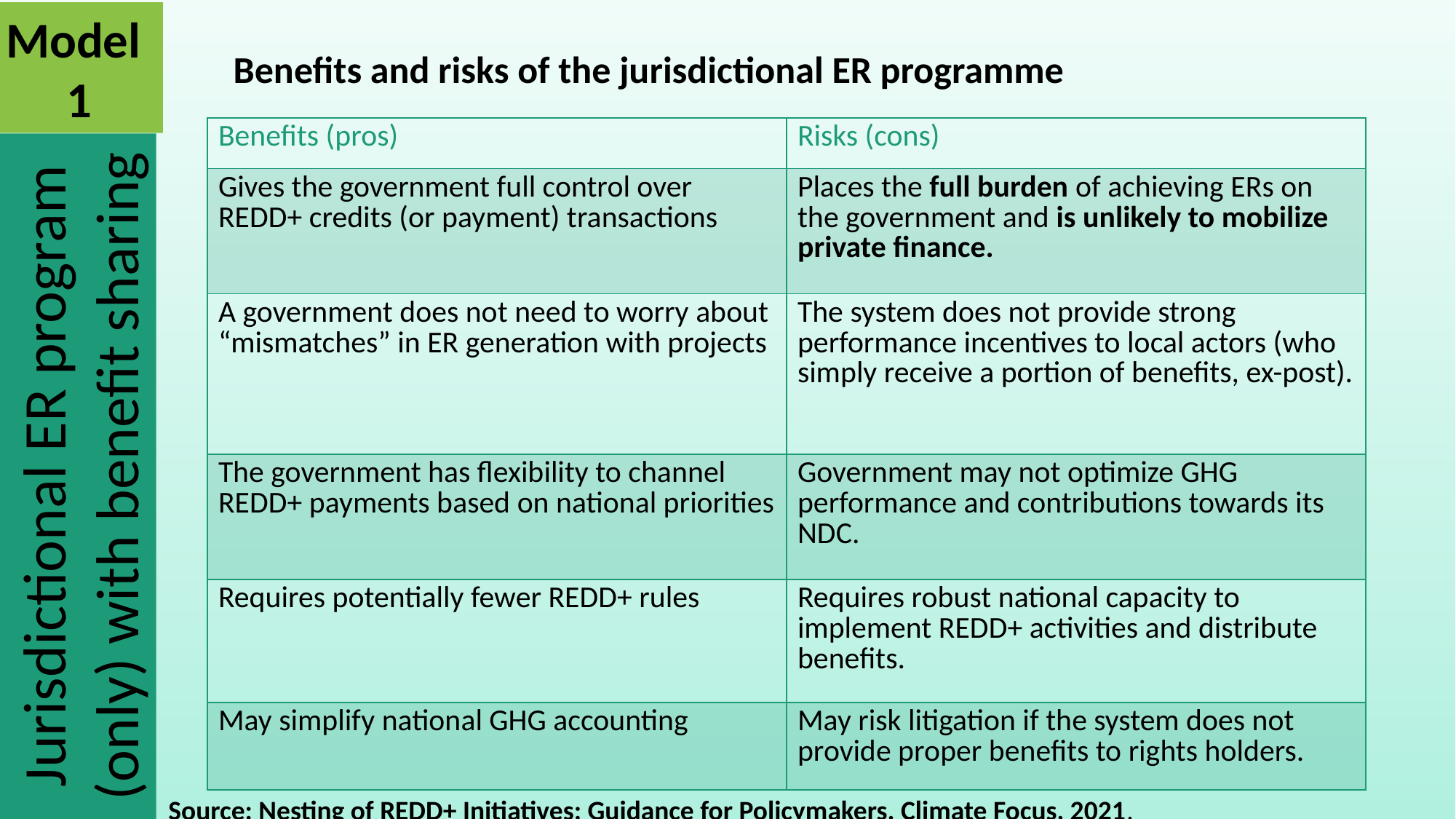

Model
1
Benefits and risks of the jurisdictional ER programme
| Benefits (pros) | Risks (cons) |
| --- | --- |
| Gives the government full control over REDD+ credits (or payment) transactions | Places the full burden of achieving ERs on the government and is unlikely to mobilize private finance. |
| A government does not need to worry about “mismatches” in ER generation with projects | The system does not provide strong performance incentives to local actors (who simply receive a portion of benefits, ex-post). |
| The government has flexibility to channel REDD+ payments based on national priorities | Government may not optimize GHG performance and contributions towards its NDC. |
| Requires potentially fewer REDD+ rules | Requires robust national capacity to implement REDD+ activities and distribute benefits. |
| May simplify national GHG accounting | May risk litigation if the system does not provide proper benefits to rights holders. |
Jurisdictional ER program (only) with benefit sharing
Source: Nesting of REDD+ Initiatives: Guidance for Policymakers. Climate Focus, 2021.